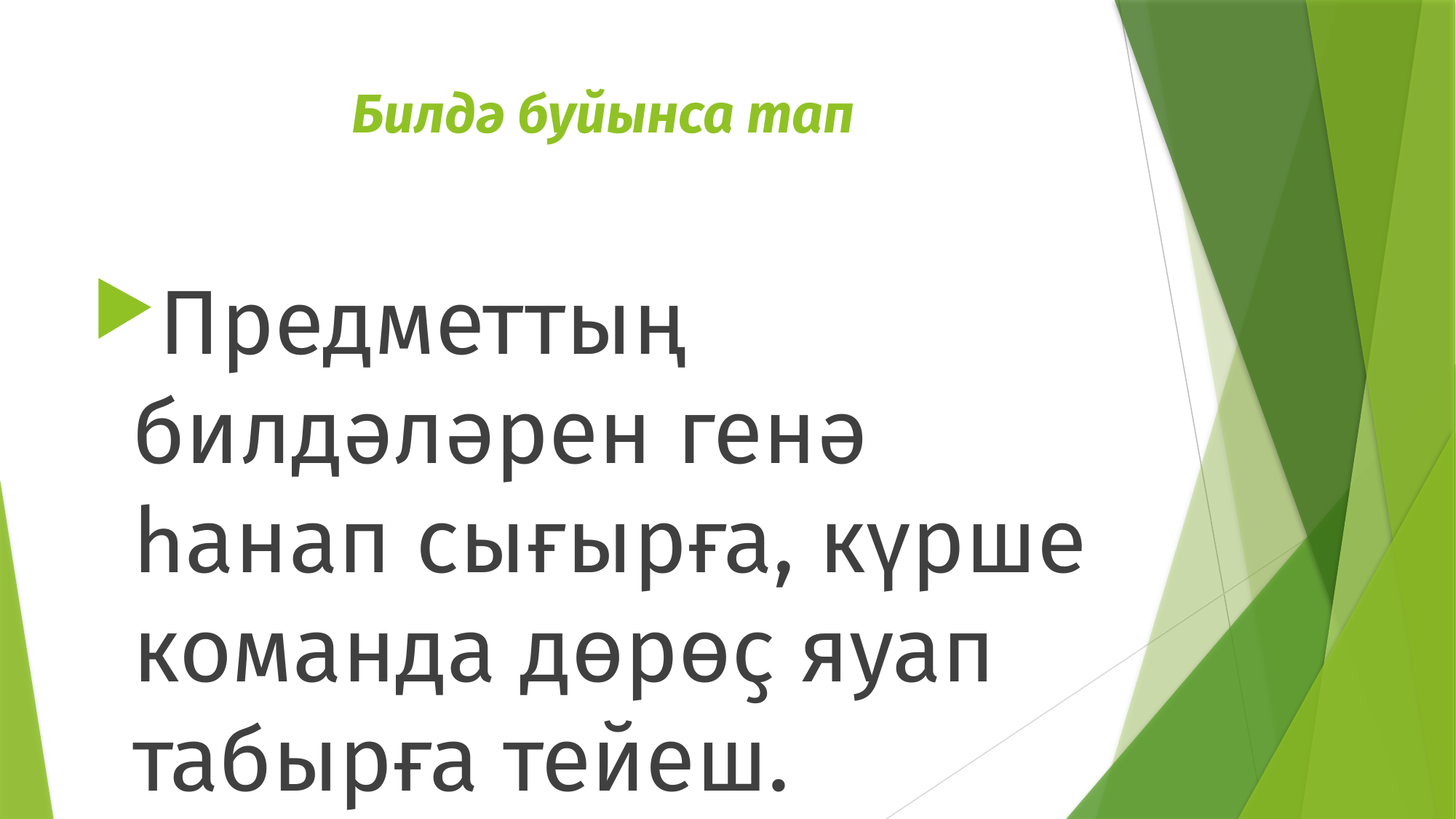

# Билдә буйынса тап
Предметтың билдәләрен генә һанап сығырға, күрше команда дөрөҫ яуап табырға тейеш.